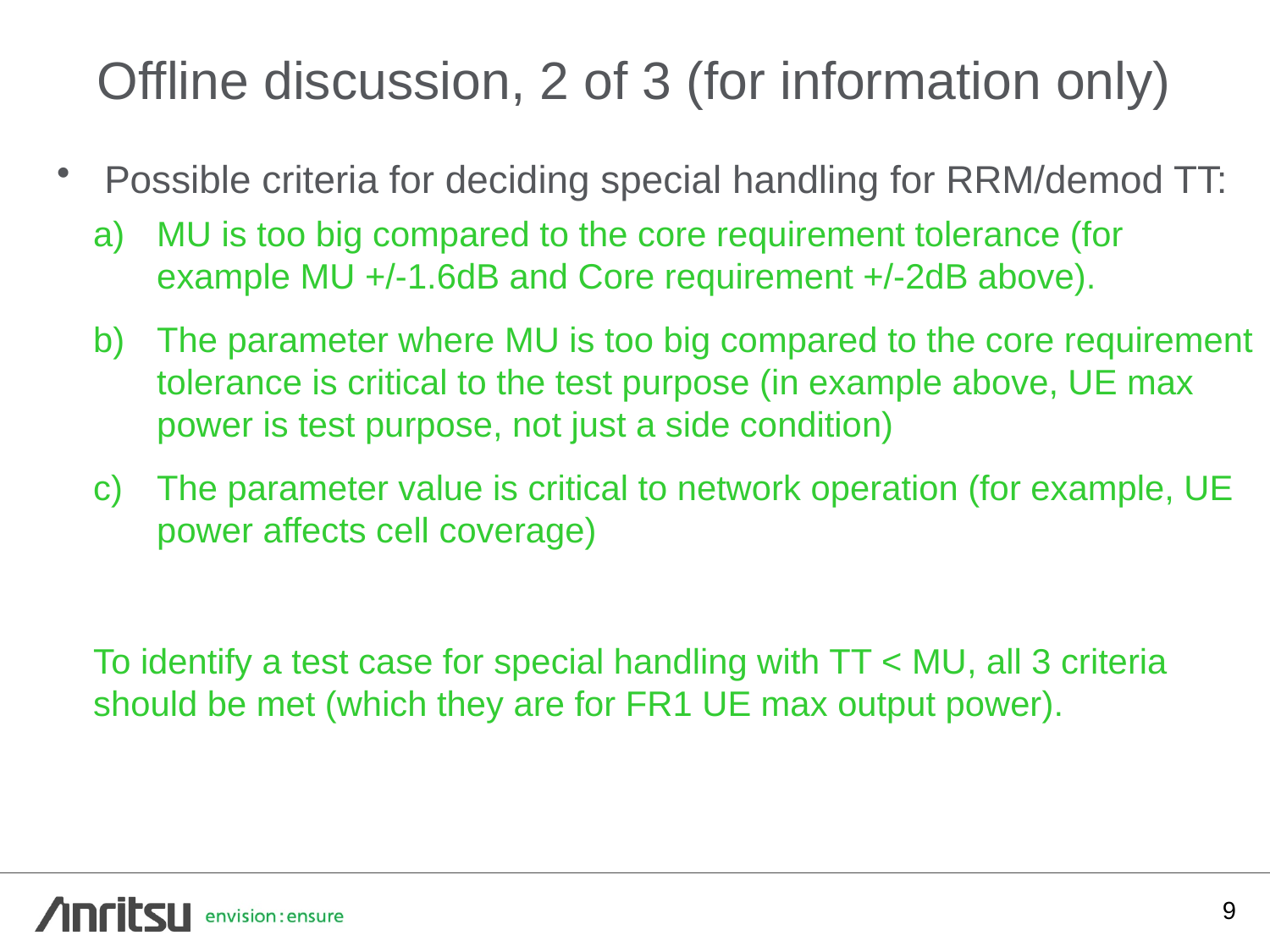

# Offline discussion, 2 of 3 (for information only)
Possible criteria for deciding special handling for RRM/demod TT:
MU is too big compared to the core requirement tolerance (for example MU +/-1.6dB and Core requirement +/-2dB above).
The parameter where MU is too big compared to the core requirement tolerance is critical to the test purpose (in example above, UE max power is test purpose, not just a side condition)
The parameter value is critical to network operation (for example, UE power affects cell coverage)

To identify a test case for special handling with TT < MU, all 3 criteria should be met (which they are for FR1 UE max output power).
9